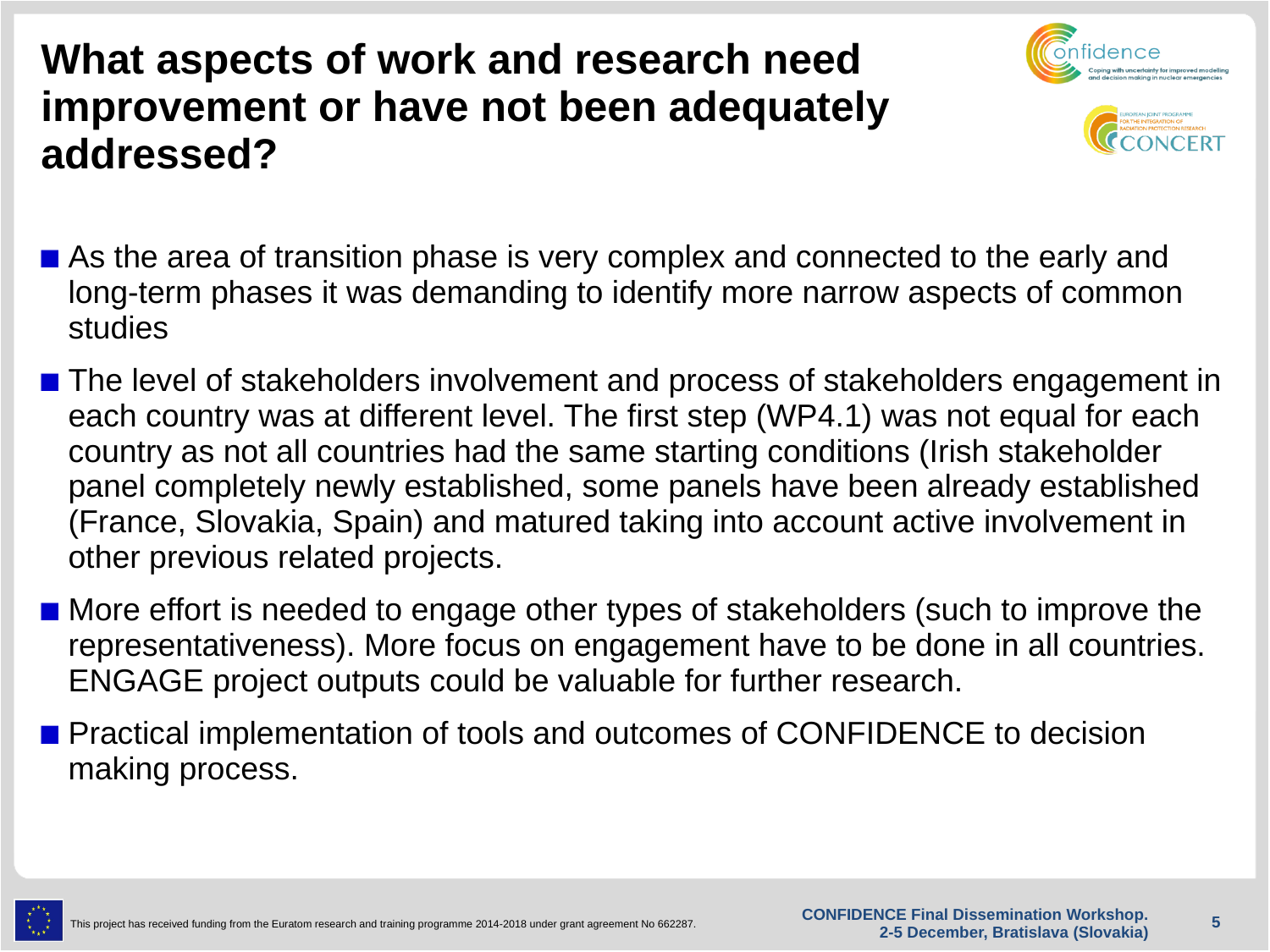

# What aspects of work and research need improvement or have not been adequately addressed?
As the area of transition phase is very complex and connected to the early and long-term phases it was demanding to identify more narrow aspects of common studies
The level of stakeholders involvement and process of stakeholders engagement in each country was at different level. The first step (WP4.1) was not equal for each country as not all countries had the same starting conditions (Irish stakeholder panel completely newly established, some panels have been already established (France, Slovakia, Spain) and matured taking into account active involvement in other previous related projects.
More effort is needed to engage other types of stakeholders (such to improve the representativeness). More focus on engagement have to be done in all countries. ENGAGE project outputs could be valuable for further research.
Practical implementation of tools and outcomes of CONFIDENCE to decision making process.

CONFIDENCE Final Dissemination Workshop. 2-5 December, Bratislava (Slovakia)
5